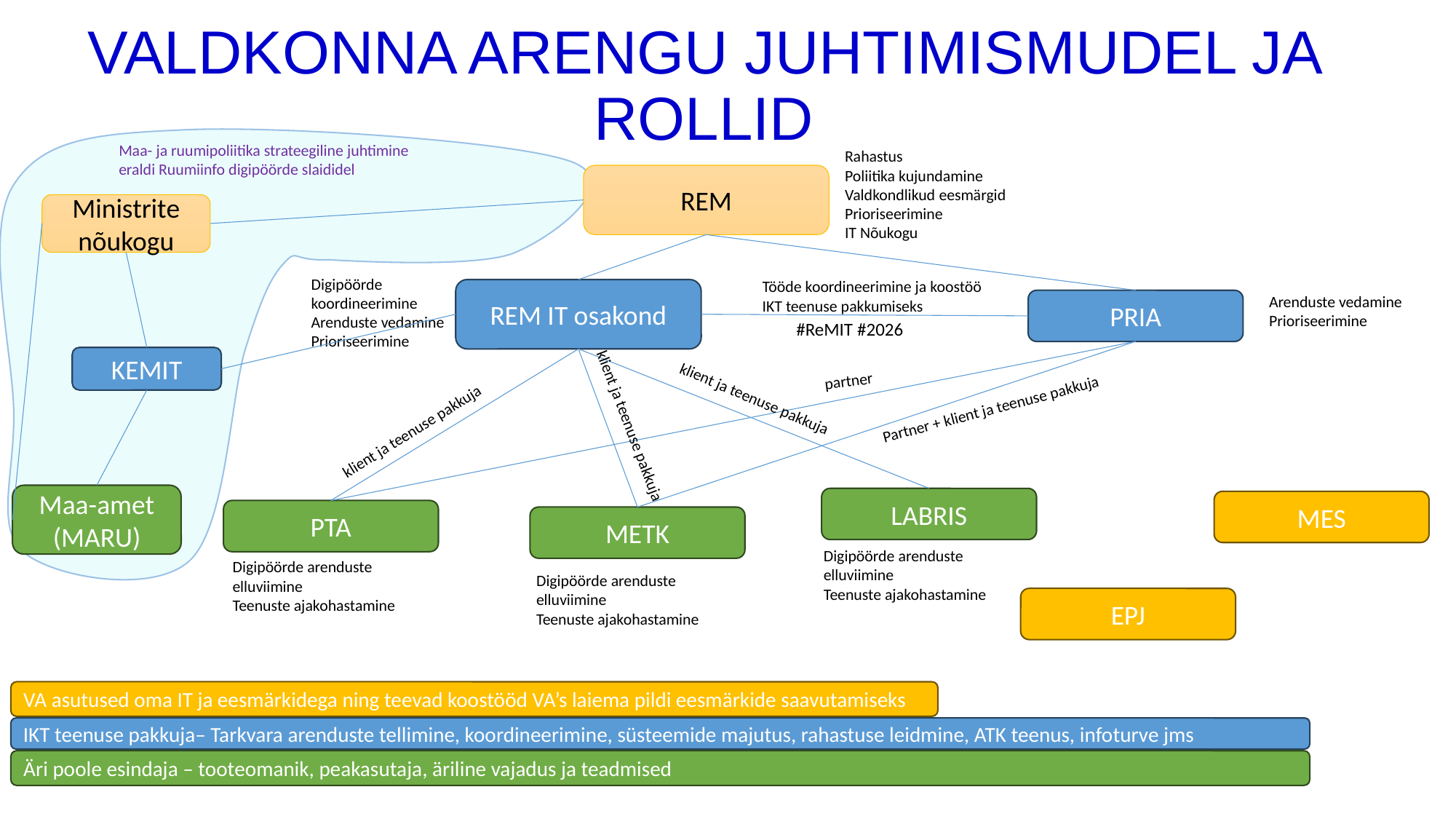

# VALDKONNA ARENGU JUHTIMISMUDEL JA ROLLID

Maa- ja ruumipoliitika strateegiline juhtimine eraldi Ruumiinfo digipöörde slaididel
Rahastus
Poliitika kujundamine
Valdkondlikud eesmärgid
Prioriseerimine
IT Nõukogu
REM
Ministrite nõukogu
Digipöörde koordineerimine
Arenduste vedamine Prioriseerimine
Tööde koordineerimine ja koostöö
IKT teenuse pakkumiseks
REM IT osakond
Arenduste vedamine Prioriseerimine

PRIA
#ReMIT #2026
KEMIT
partner
Partner + klient ja teenuse pakkuja
 klient ja teenuse pakkuja
 klient ja teenuse pakkuja
 klient ja teenuse pakkuja
Maa-amet (MARU)
LABRIS
MES
PTA
METK
Digipöörde arenduste elluviimine
Teenuste ajakohastamine
Digipöörde arenduste elluviimine
Teenuste ajakohastamine
Digipöörde arenduste elluviimine
Teenuste ajakohastamine
EPJ
VA asutused oma IT ja eesmärkidega ning teevad koostööd VA’s laiema pildi eesmärkide saavutamiseks
IKT teenuse pakkuja– Tarkvara arenduste tellimine, koordineerimine, süsteemide majutus, rahastuse leidmine, ATK teenus, infoturve jms
Äri poole esindaja – tooteomanik, peakasutaja, äriline vajadus ja teadmised